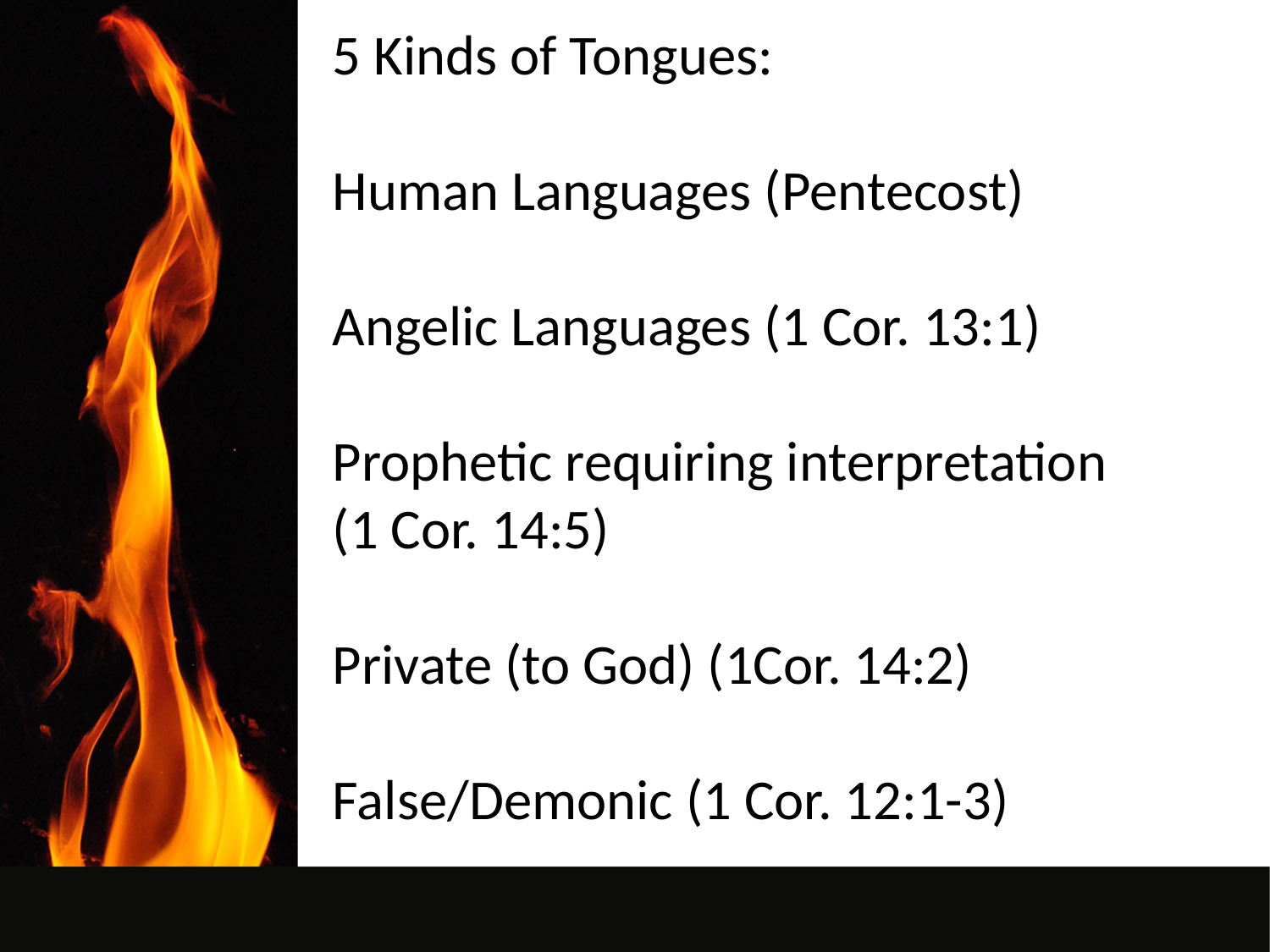

5 Kinds of Tongues:
Human Languages (Pentecost)
Angelic Languages (1 Cor. 13:1)
Prophetic requiring interpretation
(1 Cor. 14:5)
Private (to God) (1Cor. 14:2)
False/Demonic (1 Cor. 12:1-3)